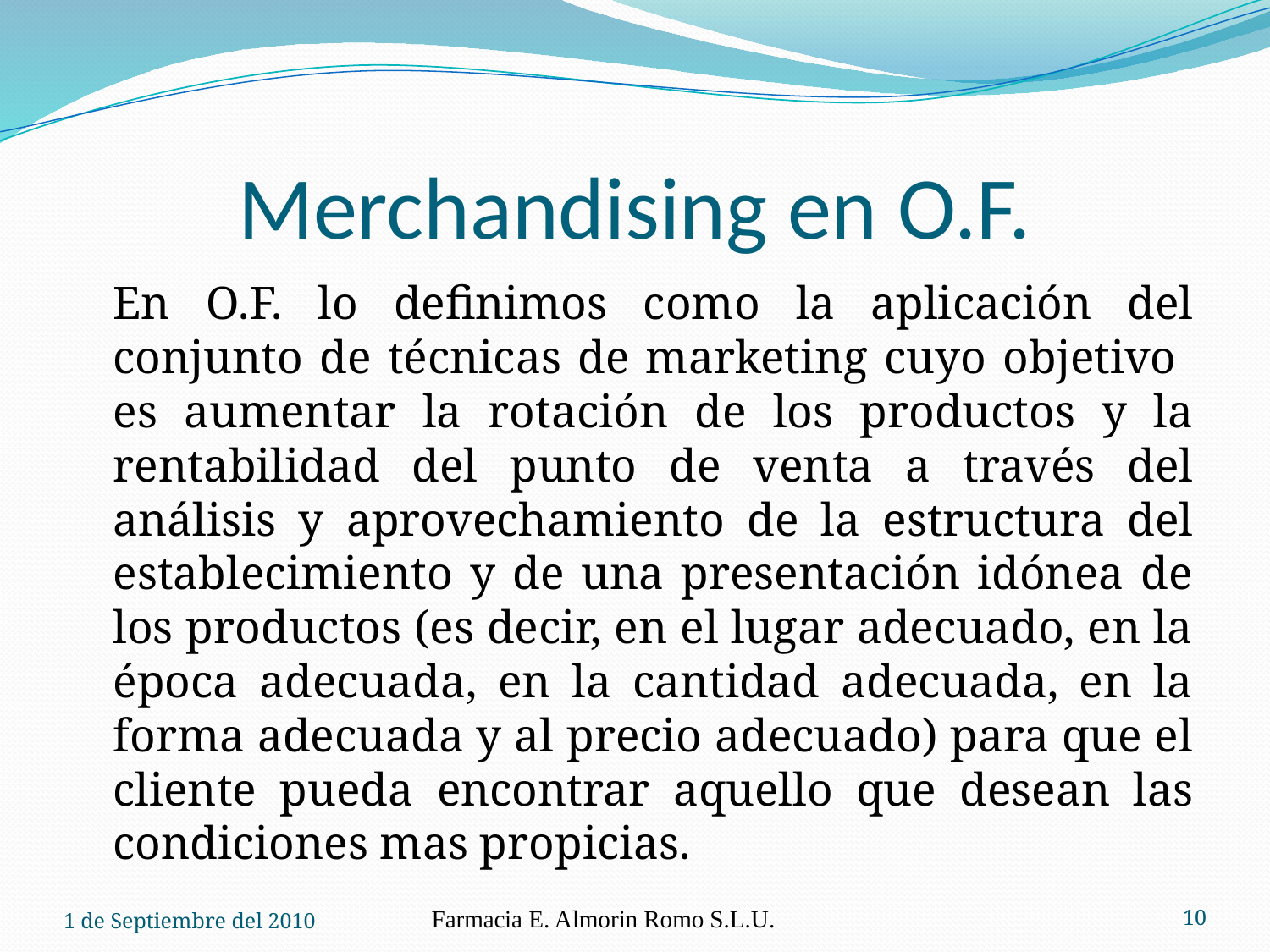

# Merchandising en O.F.
	En O.F. lo definimos como la aplicación del conjunto de técnicas de marketing cuyo objetivo  es aumentar la rotación de los productos y la rentabilidad del punto de venta a través del análisis y aprovechamiento de la estructura del establecimiento y de una presentación idónea de los productos (es decir, en el lugar adecuado, en la época adecuada, en la cantidad adecuada, en la forma adecuada y al precio adecuado) para que el cliente pueda encontrar aquello que desean las condiciones mas propicias.
1 de Septiembre del 2010
Farmacia E. Almorin Romo S.L.U.
10